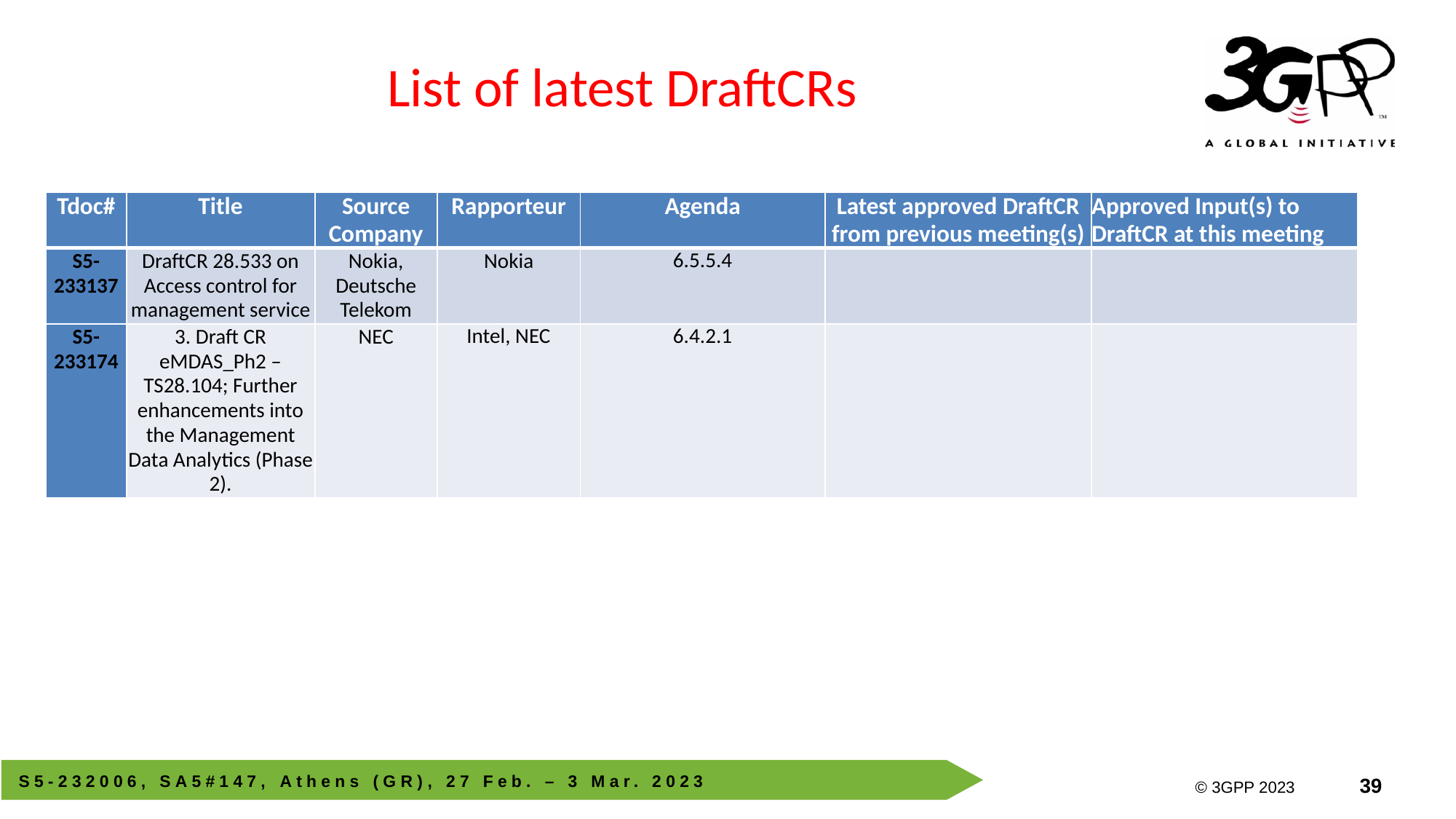

# List of latest DraftCRs
| Tdoc# | Title | Source Company | Rapporteur | Agenda | Latest approved DraftCR from previous meeting(s) | Approved Input(s) to DraftCR at this meeting |
| --- | --- | --- | --- | --- | --- | --- |
| S5-233137 | DraftCR 28.533 on Access control for management service | Nokia, Deutsche Telekom | Nokia | 6.5.5.4 |  |  |
| S5-233174 | 3. Draft CR eMDAS\_Ph2 – TS28.104; Further enhancements into the Management Data Analytics (Phase 2). | NEC | Intel, NEC | 6.4.2.1 |  |  |